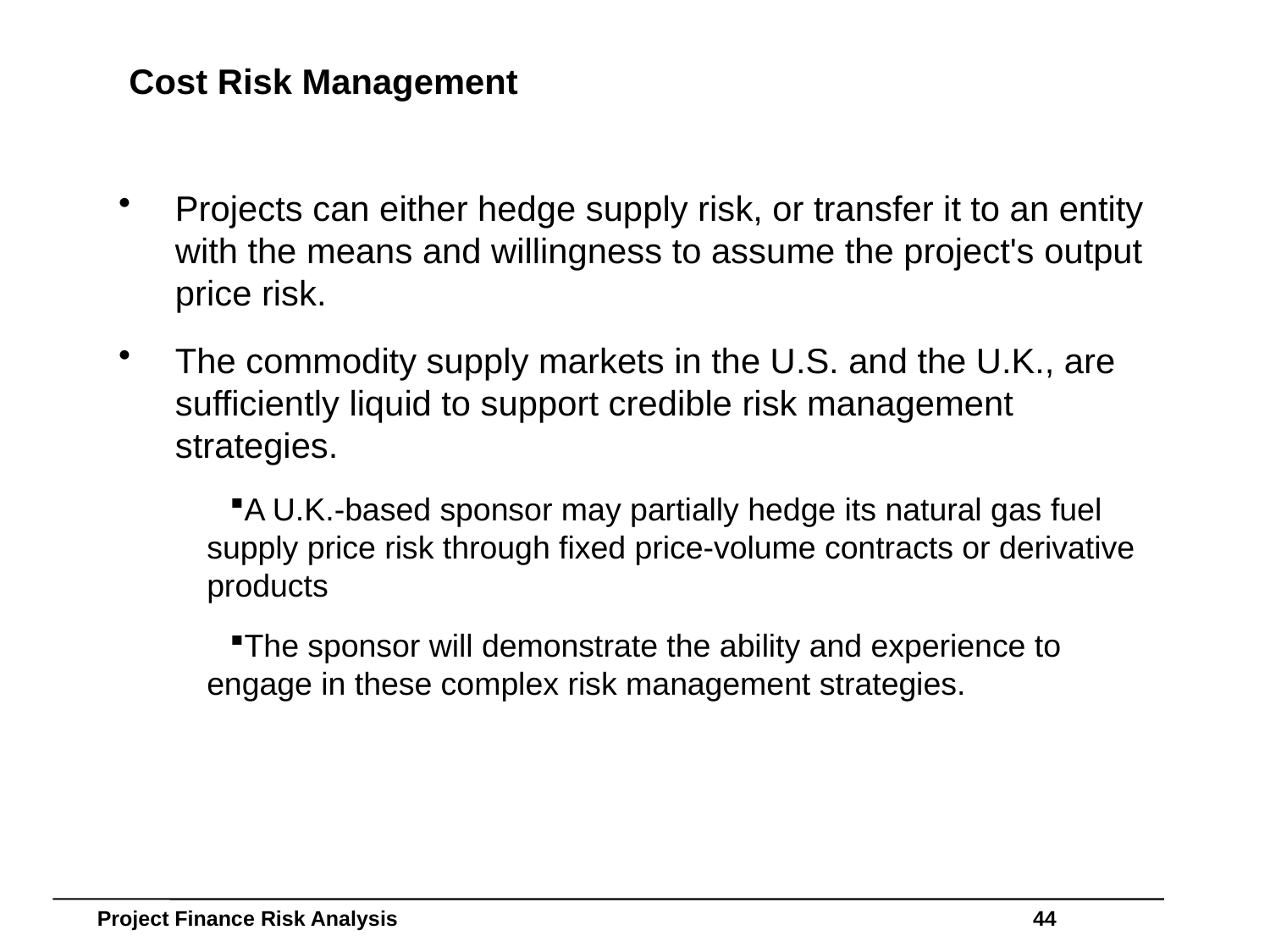

# Cost Risk Management
Projects can either hedge supply risk, or transfer it to an entity with the means and willingness to assume the project's output price risk.
The commodity supply markets in the U.S. and the U.K., are sufficiently liquid to support credible risk management strategies.
A U.K.-based sponsor may partially hedge its natural gas fuel supply price risk through fixed price-volume contracts or derivative products
The sponsor will demonstrate the ability and experience to engage in these complex risk management strategies.